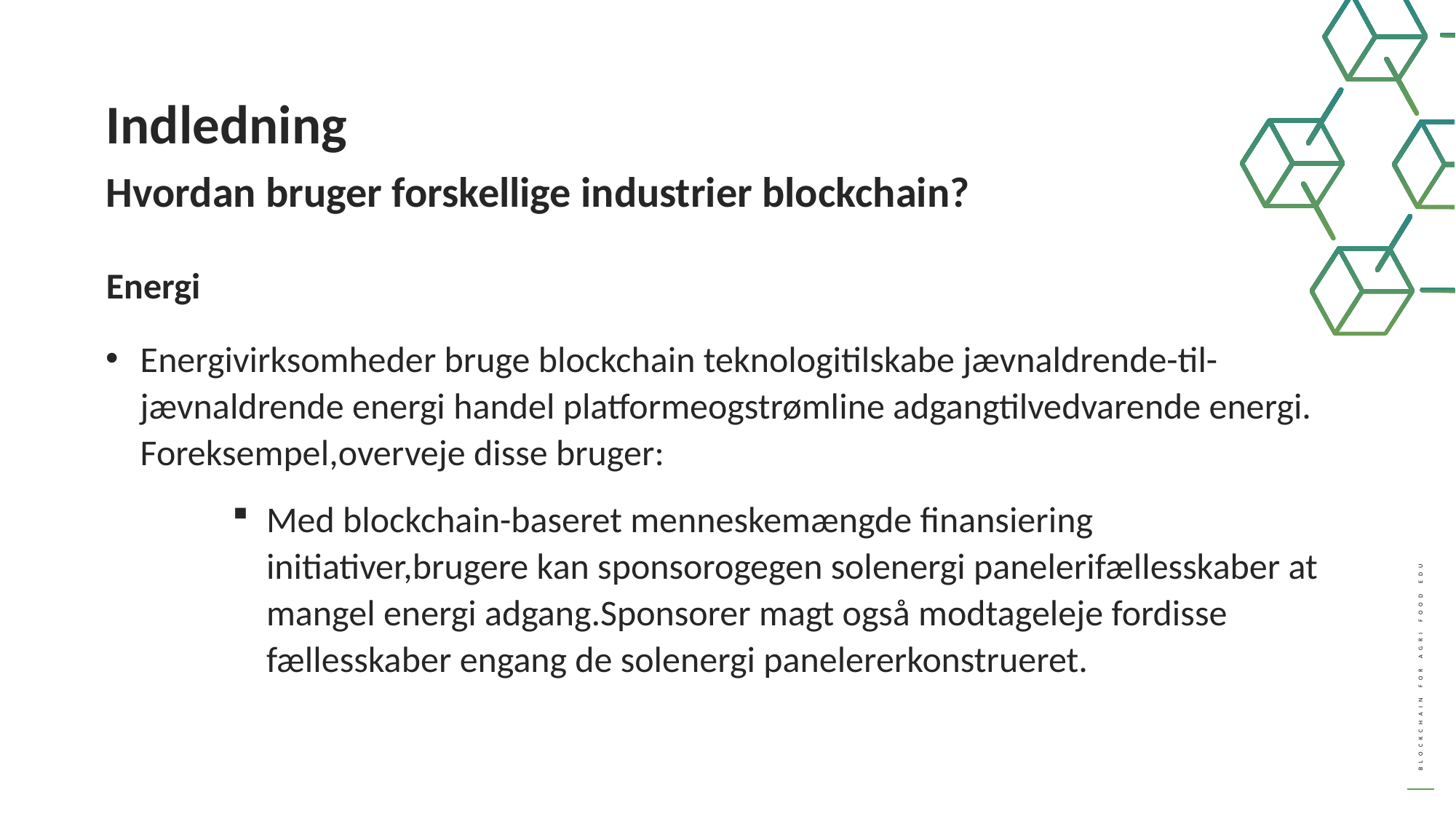

Indledning
Hvordan bruger forskellige industrier blockchain?
Energi
Energivirksomheder bruge blockchain teknologitilskabe jævnaldrende-til-jævnaldrende energi handel platformeogstrømline adgangtilvedvarende energi. Foreksempel,overveje disse bruger:
Med blockchain-baseret menneskemængde finansiering initiativer,brugere kan sponsorogegen solenergi panelerifællesskaber at mangel energi adgang.Sponsorer magt også modtageleje fordisse fællesskaber engang de solenergi panelererkonstrueret.